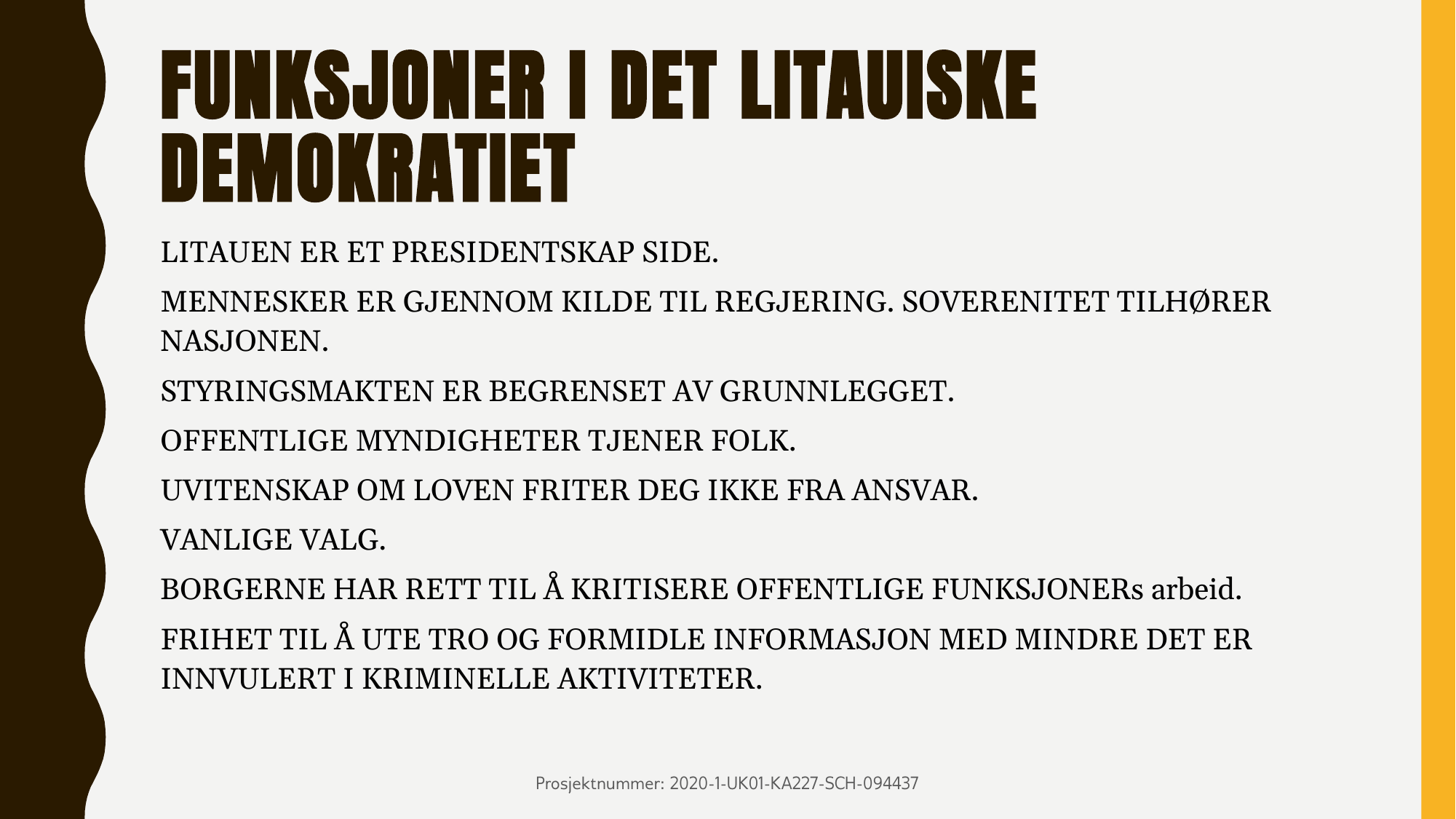

# FUNKSJONER I DET LITAUISKE DEMOKRATIET
LITAUEN ER ET PRESIDENTSKAP SIDE.
MENNESKER ER GJENNOM KILDE TIL REGJERING. SOVERENITET TILHØRER NASJONEN.
STYRINGSMAKTEN ER BEGRENSET AV GRUNNLEGGET.
OFFENTLIGE MYNDIGHETER TJENER FOLK.
UVITENSKAP OM LOVEN FRITER DEG IKKE FRA ANSVAR.
VANLIGE VALG.
BORGERNE HAR RETT TIL Å KRITISERE OFFENTLIGE FUNKSJONERs arbeid.
FRIHET TIL Å UTE TRO OG FORMIDLE INFORMASJON MED MINDRE DET ER INNVULERT I KRIMINELLE AKTIVITETER.

Prosjektnummer: 2020-1-UK01-KA227-SCH-094437